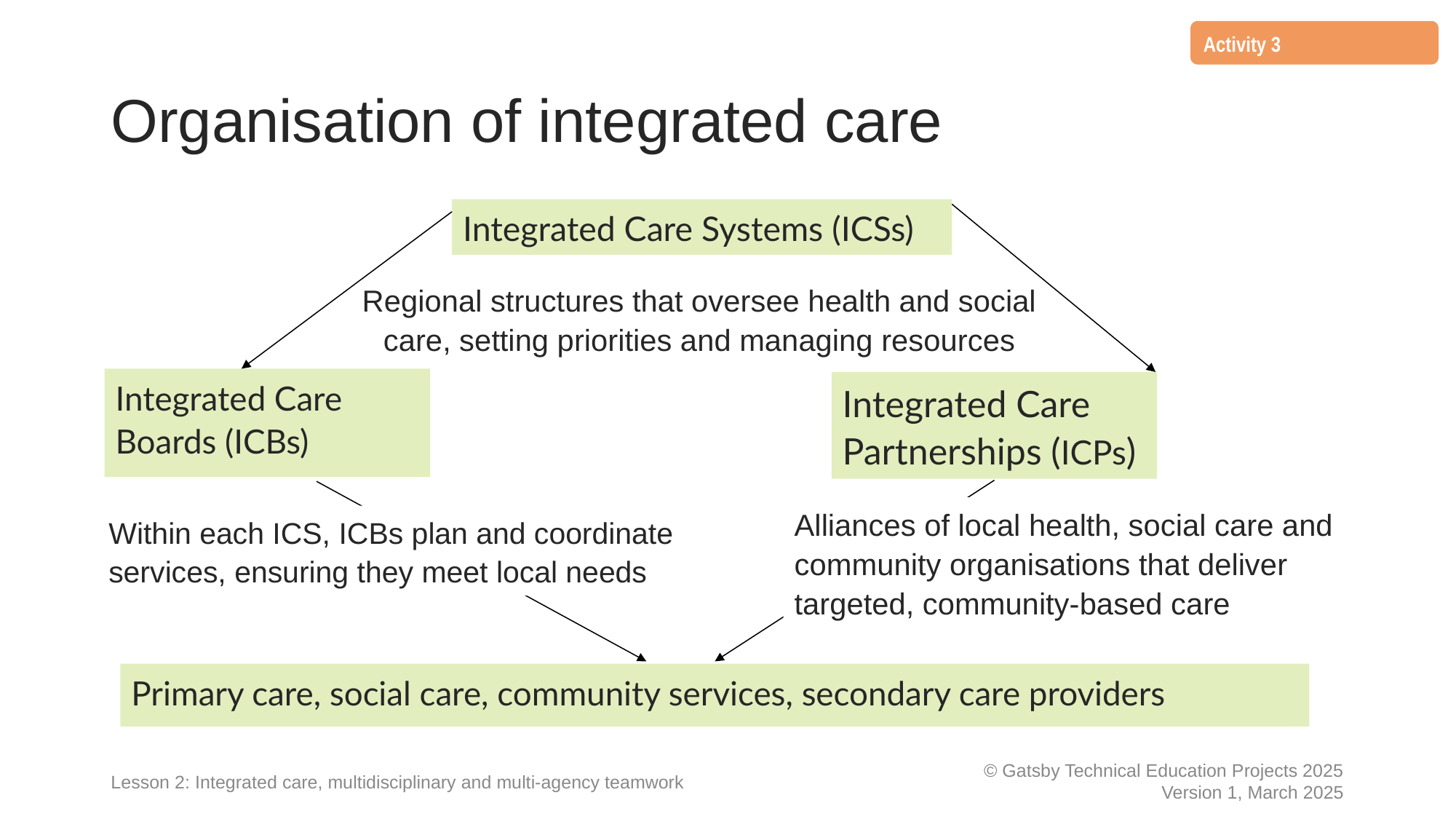

Activity 3
# Organisation of integrated care
Integrated Care Systems (ICSs)
Regional structures that oversee health and social care, setting priorities and managing resources
Integrated Care Boards (ICBs)
Integrated Care Partnerships (ICPs)
Alliances of local health, social care and community organisations that deliver targeted, community-based care
Within each ICS, ICBs plan and coordinate services, ensuring they meet local needs
Primary care, social care, community services, secondary care providers
Lesson 2: Integrated care, multidisciplinary and multi-agency teamwork